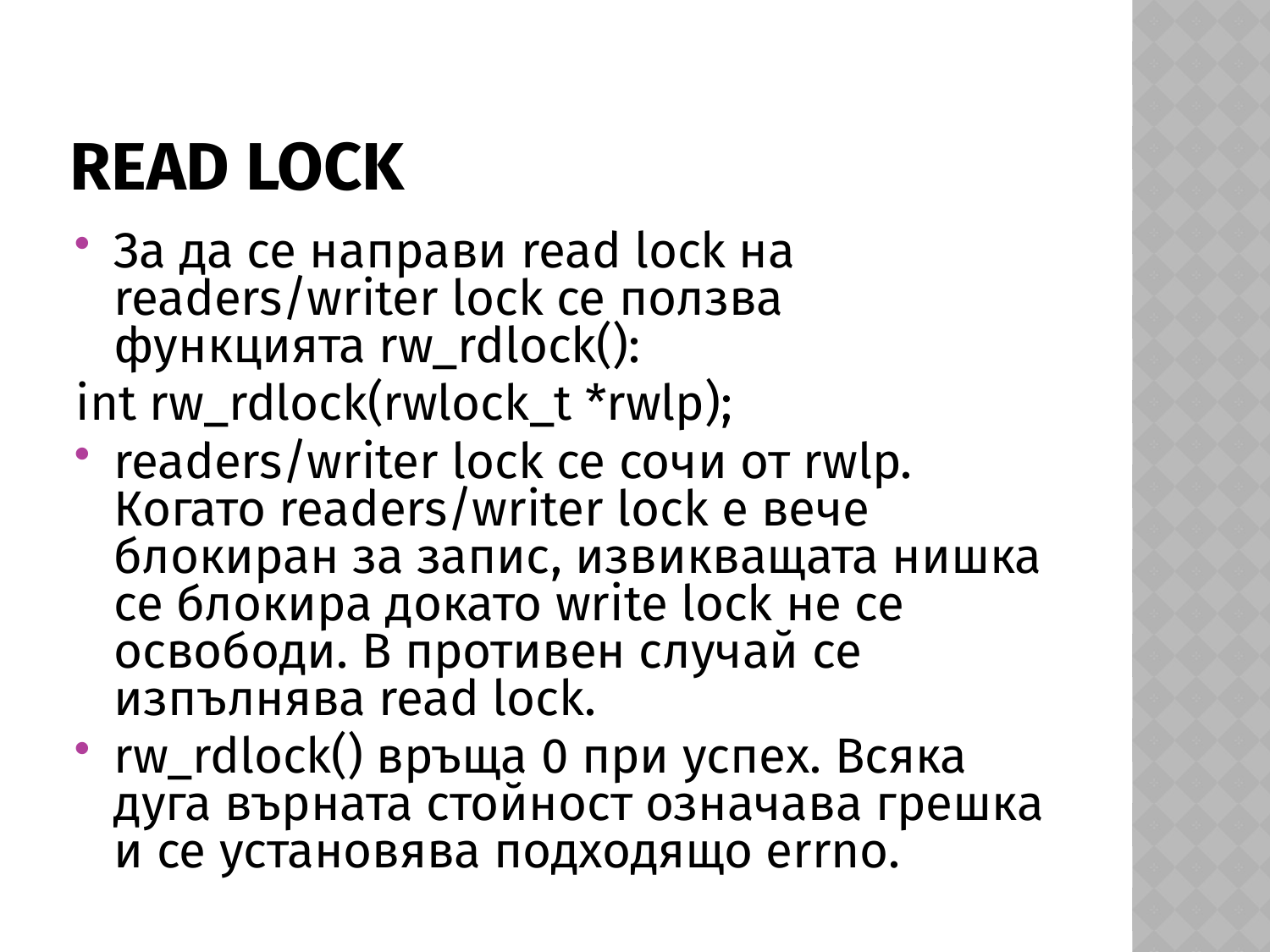

# Read Lock
За да се направи read lock на readers/writer lock се ползва функцията rw_rdlock():
int rw_rdlock(rwlock_t *rwlp);
readers/writer lock се сочи от rwlp. Когато readers/writer lock е вече блокиран за запис, извикващата нишка се блокира докато write lock не се освободи. В противен случай се изпълнява read lock.
rw_rdlock() връща 0 при успех. Всяка дуга върната стойност означава грешка и се установява подходящо errno.